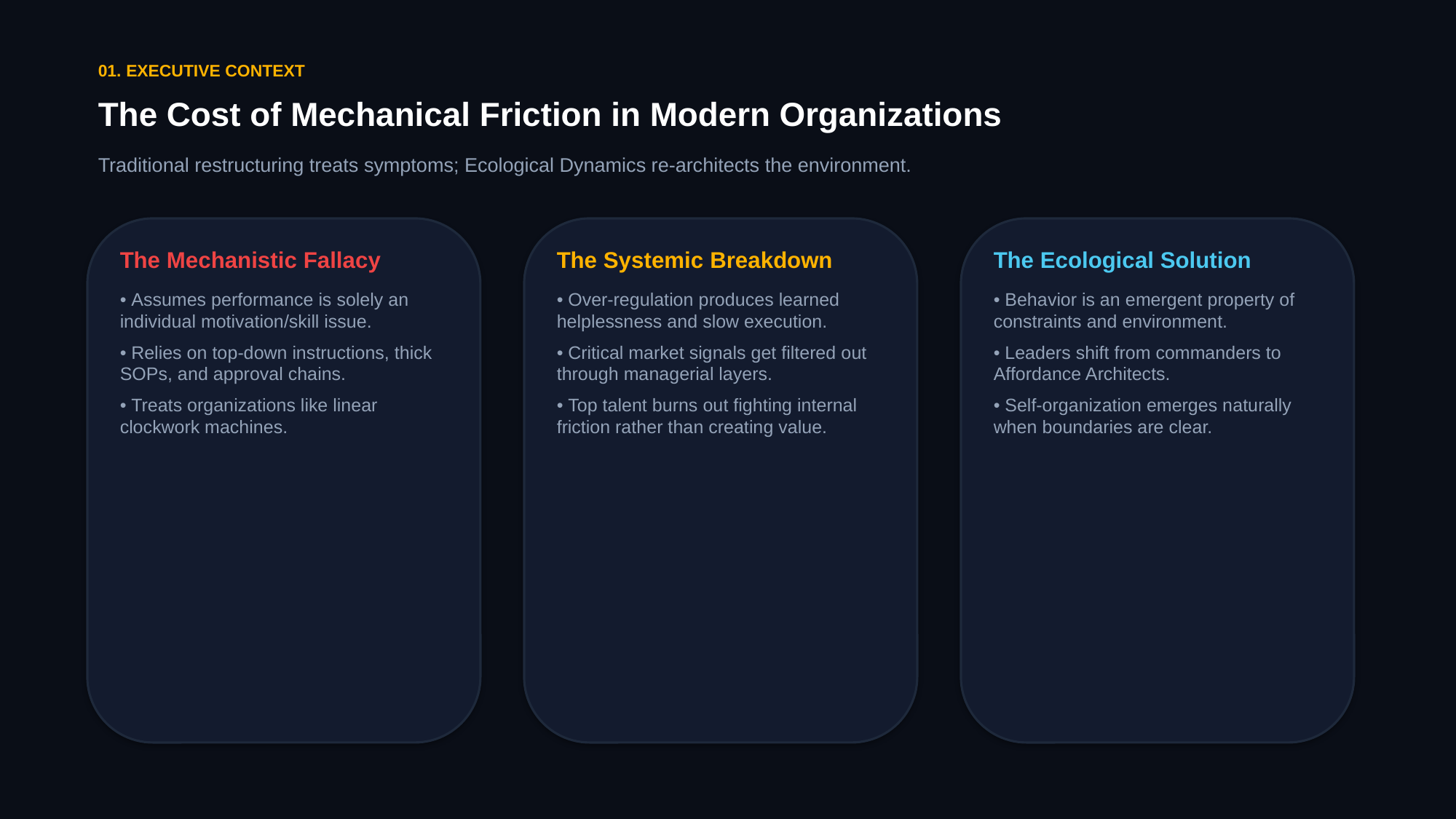

01. EXECUTIVE CONTEXT
The Cost of Mechanical Friction in Modern Organizations
Traditional restructuring treats symptoms; Ecological Dynamics re-architects the environment.

The Mechanistic Fallacy
• Assumes performance is solely an individual motivation/skill issue.
• Relies on top-down instructions, thick SOPs, and approval chains.
• Treats organizations like linear clockwork machines.
The Systemic Breakdown
• Over-regulation produces learned helplessness and slow execution.
• Critical market signals get filtered out through managerial layers.
• Top talent burns out fighting internal friction rather than creating value.
The Ecological Solution
• Behavior is an emergent property of constraints and environment.
• Leaders shift from commanders to Affordance Architects.
• Self-organization emerges naturally when boundaries are clear.